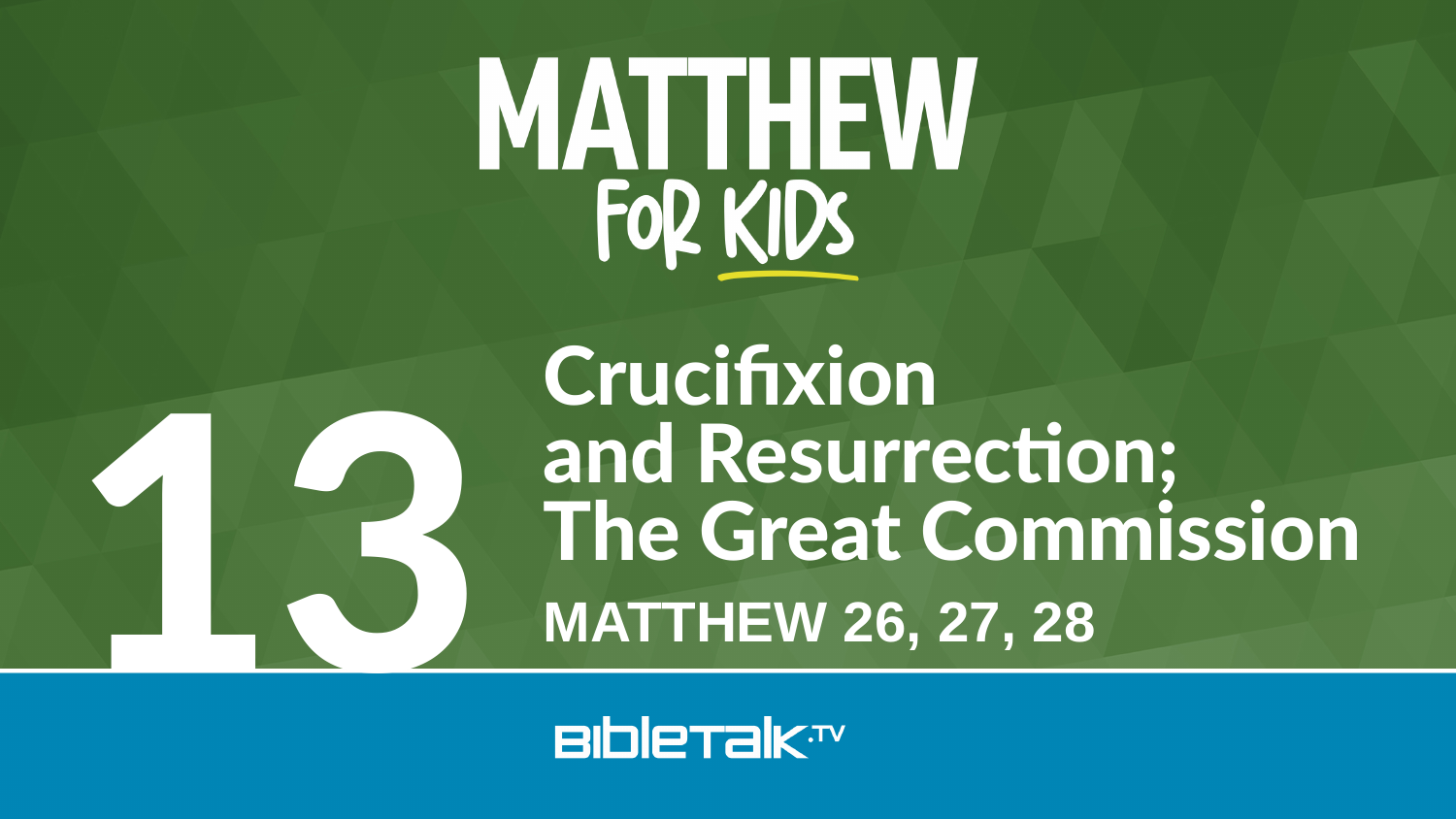

13
Crucifixion
and Resurrection;
The Great Commission
MATTHEW 26, 27, 28